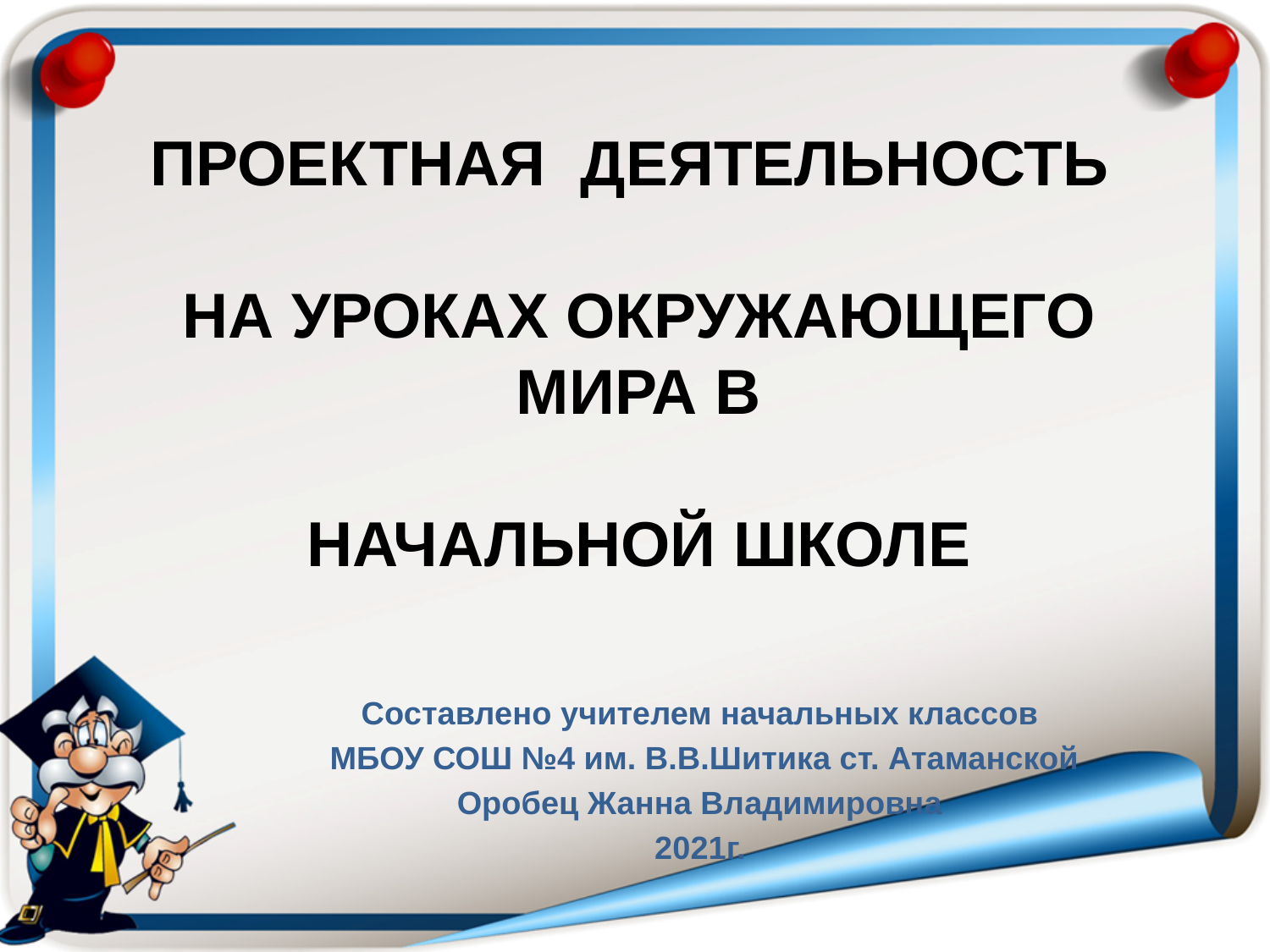

# Проектная  деятельность на уроках окружающего мира в начальной школе

Составлено учителем начальных классов
 МБОУ СОШ №4 им. В.В.Шитика ст. Атаманской
Оробец Жанна Владимировна
2021г.